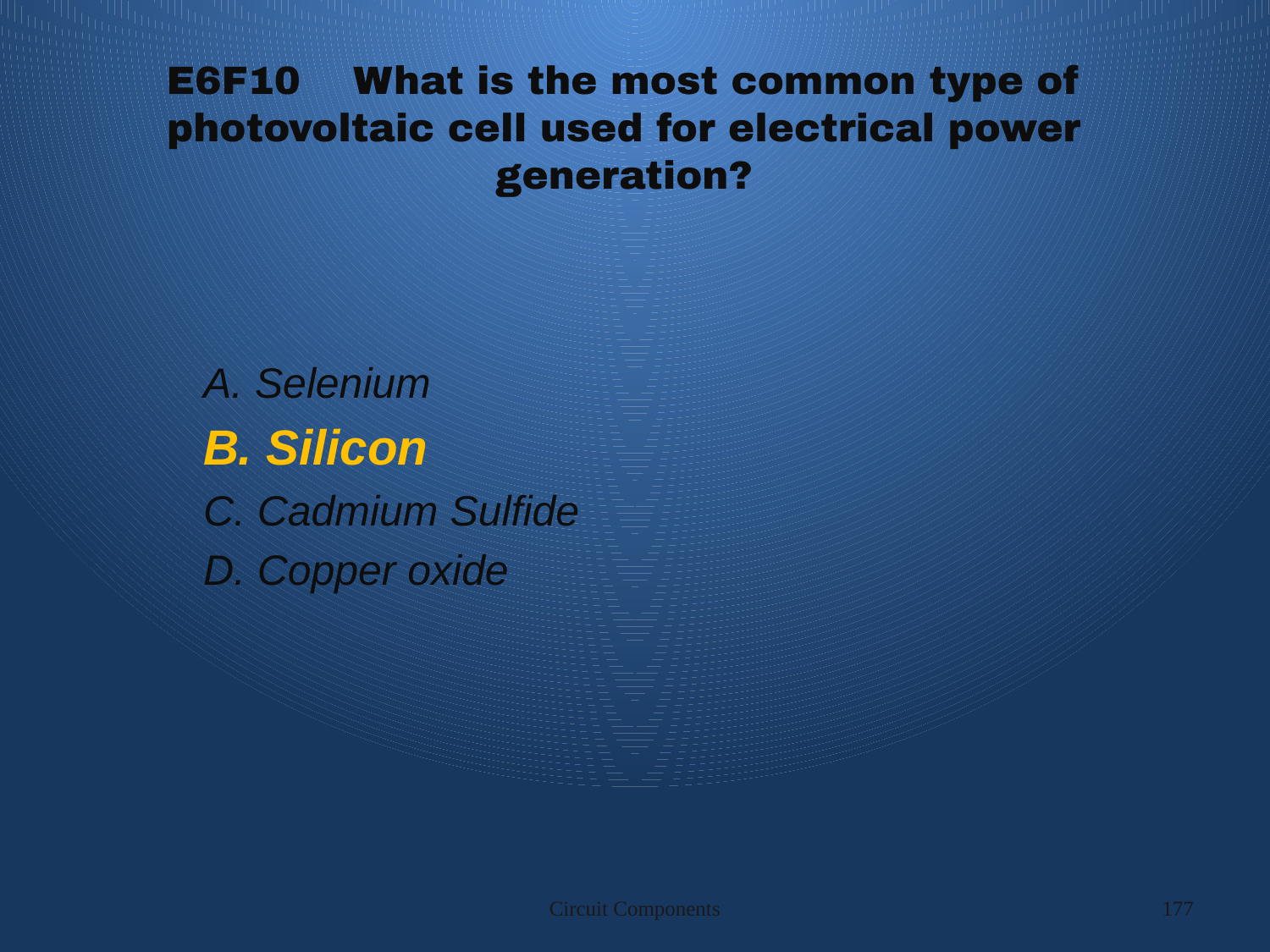

# E6F10    What is the most common type of photovoltaic cell used for electrical power generation?
A. Selenium
B. Silicon
C. Cadmium Sulfide
D. Copper oxide
Circuit Components
177